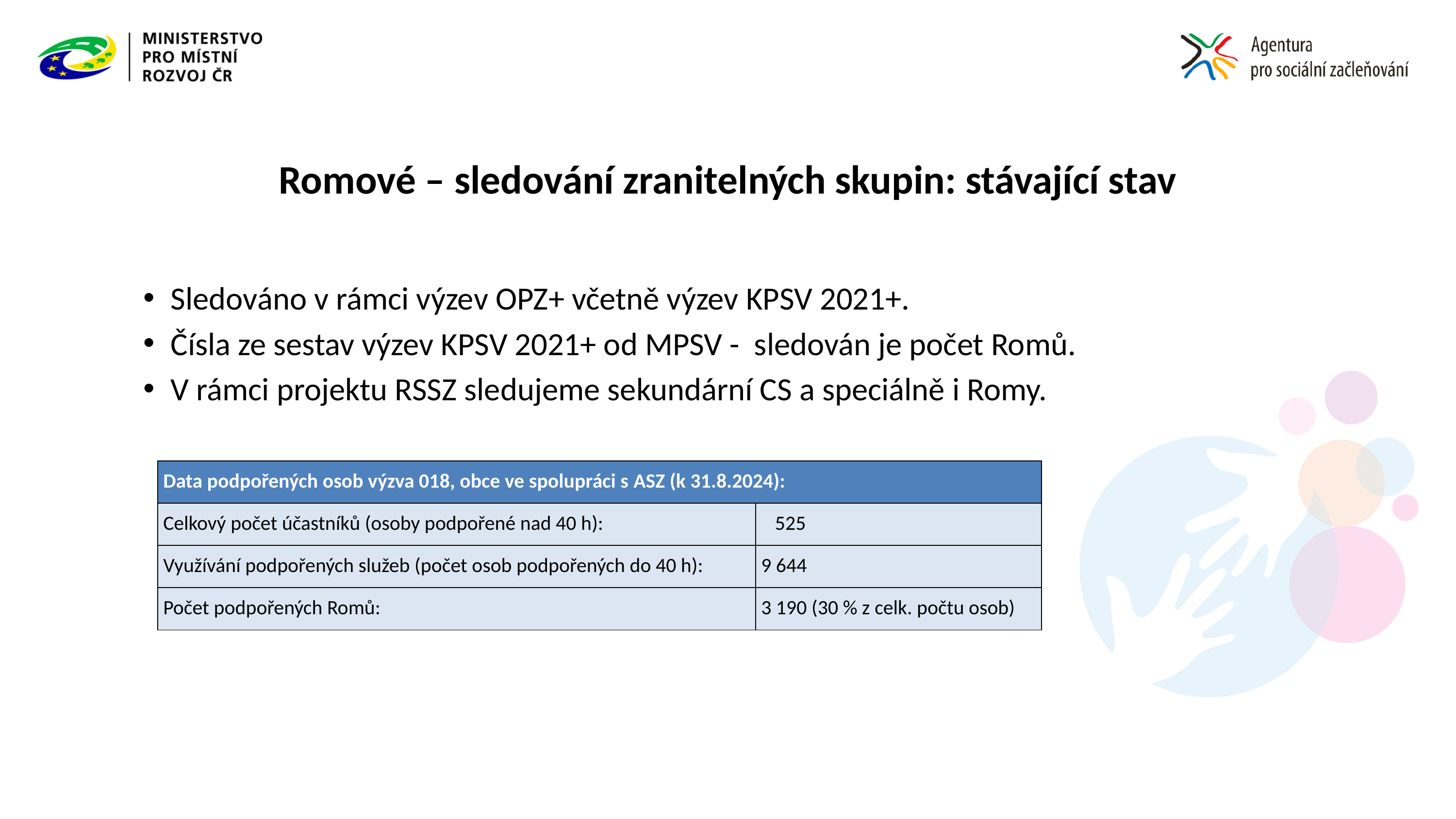

# Romové – sledování zranitelných skupin: stávající stav
Sledováno v rámci výzev OPZ+ včetně výzev KPSV 2021+.
Čísla ze sestav výzev KPSV 2021+ od MPSV -  sledován je počet Romů.
V rámci projektu RSSZ sledujeme sekundární CS a speciálně i Romy.

| Data podpořených osob výzva 018, obce ve spolupráci s ASZ (k 31.8.2024): |  |
| --- | --- |
| Celkový počet účastníků (osoby podpořené nad 40 h): | 525 |
| Využívání podpořených služeb (počet osob podpořených do 40 h): | 9 644 |
| Počet podpořených Romů: | 3 190 (30 % z celk. počtu osob) |